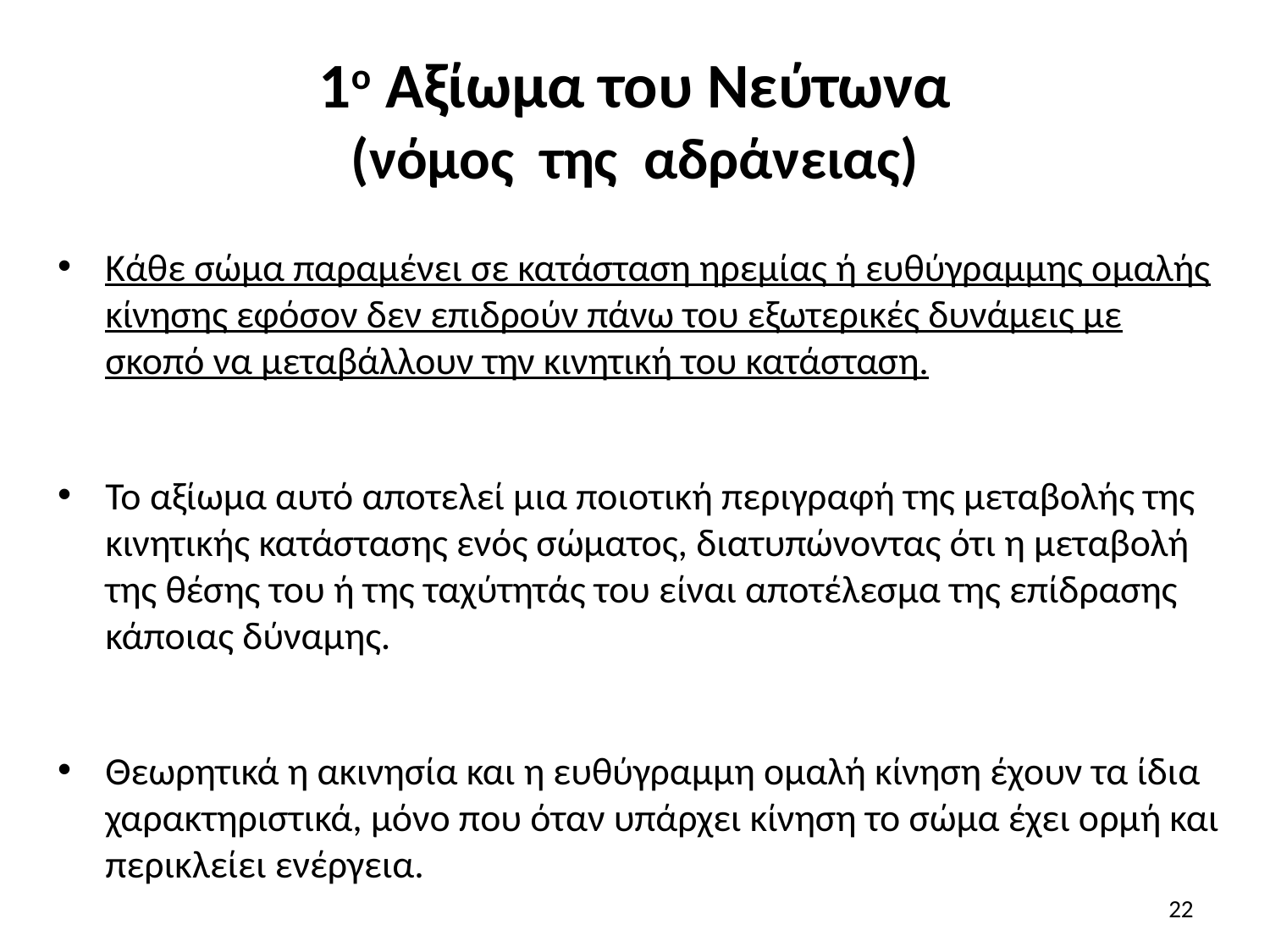

# 1ο Αξίωμα του Νεύτωνα (νόμος  της  αδράνειας)
Κάθε σώμα παραμένει σε κατάσταση ηρεμίας ή ευθύγραμμης ομαλής κίνησης εφόσον δεν επιδρούν πάνω του εξωτερικές δυνάμεις με σκοπό να μεταβάλλουν την κινητική του κατάσταση.

Το αξίωμα αυτό αποτελεί μια ποιοτική περιγραφή της μεταβολής της κινητικής κατάστασης ενός σώματος, διατυπώνοντας ότι η μεταβολή της θέσης του ή της ταχύτητάς του είναι αποτέλεσμα της επίδρασης κάποιας δύναμης.

Θεωρητικά η ακινησία και η ευθύγραμμη ομαλή κίνηση έχουν τα ίδια χαρακτηριστικά, μόνο που όταν υπάρχει κίνηση το σώμα έχει ορμή και περικλείει ενέργεια.
22